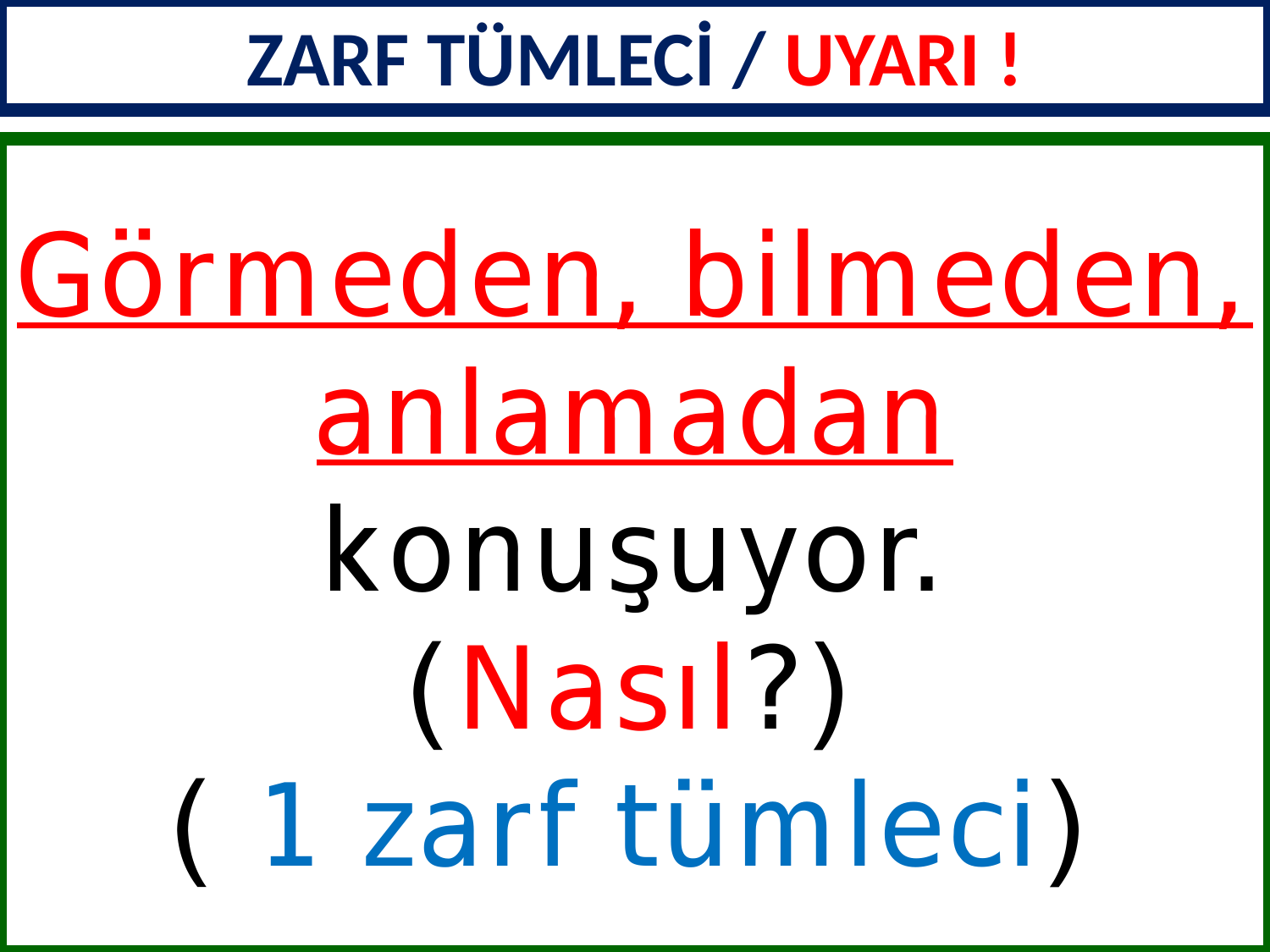

ZARF TÜMLECİ / UYARI !
Görmeden, bilmeden, anlamadan konuşuyor.
(Nasıl?)
( 1 zarf tümleci)